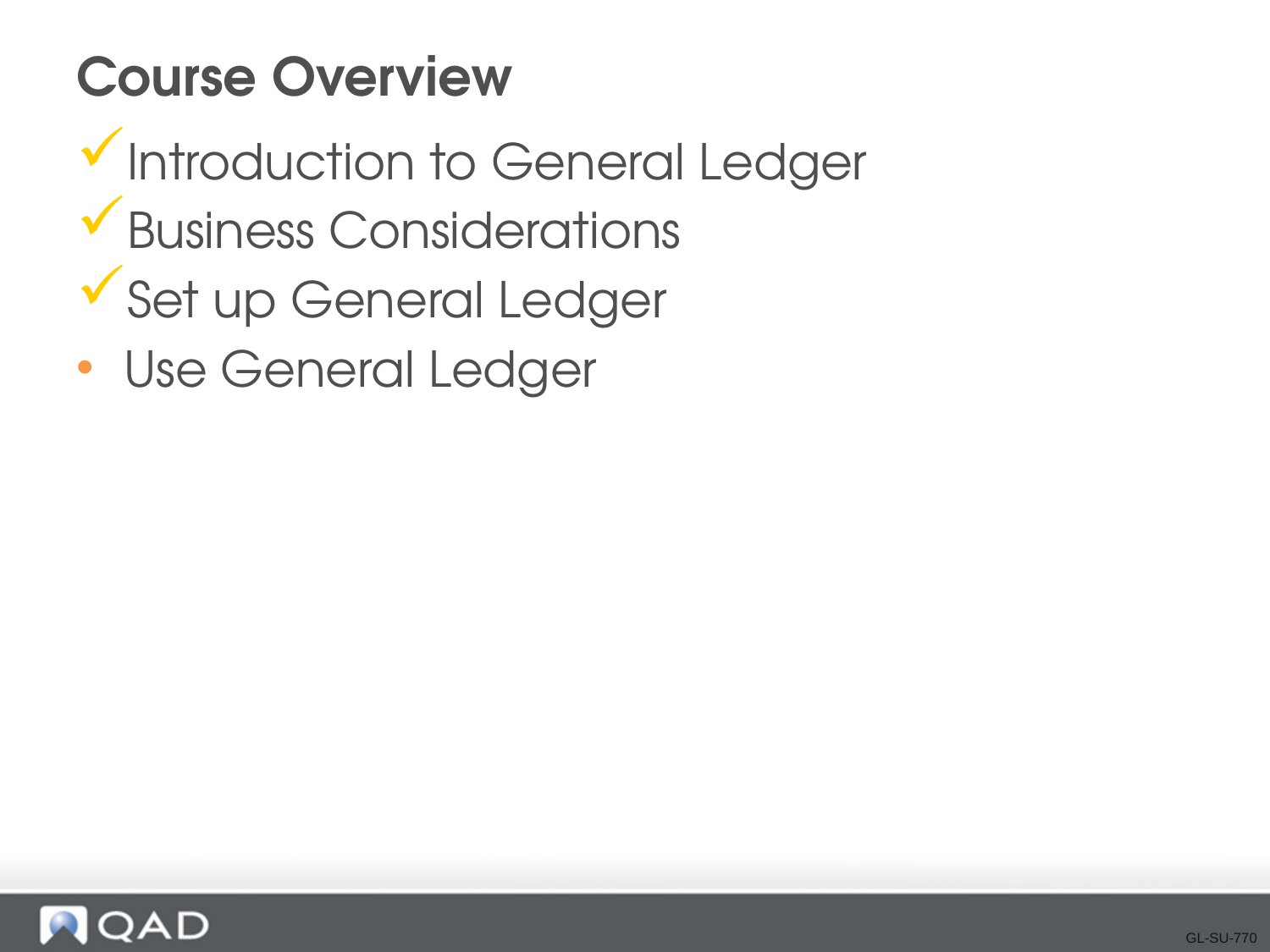

# Course Overview
Introduction to General Ledger
Business Considerations
Set up General Ledger
Use General Ledger

GL-SU-770